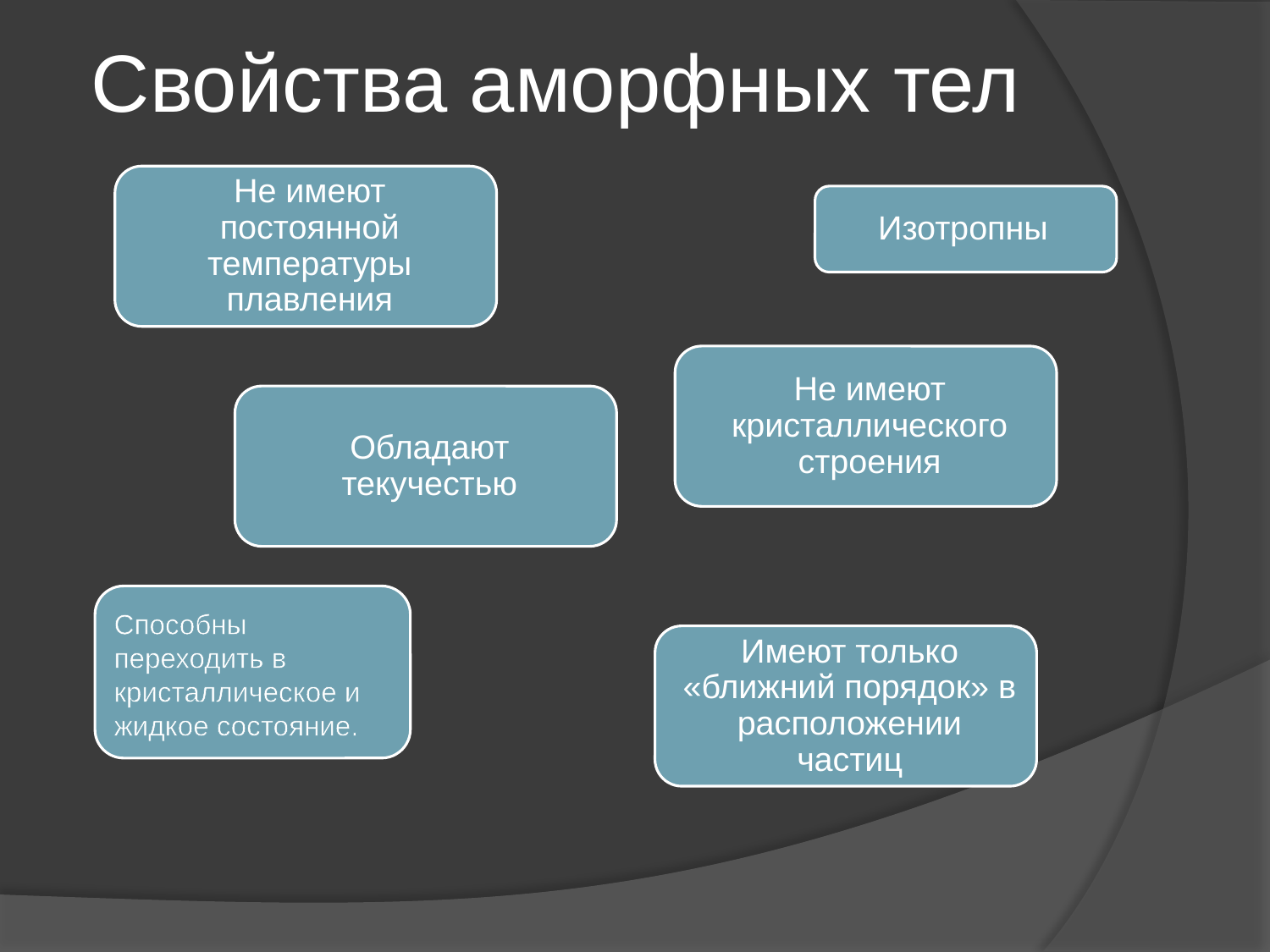

# Свойства аморфных тел
Не имеют постоянной температуры плавления
Не имеют кристаллического строения
Изотропны
Обладают текучестью
Имеют только «ближний порядок» в расположении частиц

Способны переходить в кристаллическое и жидкое состояние.